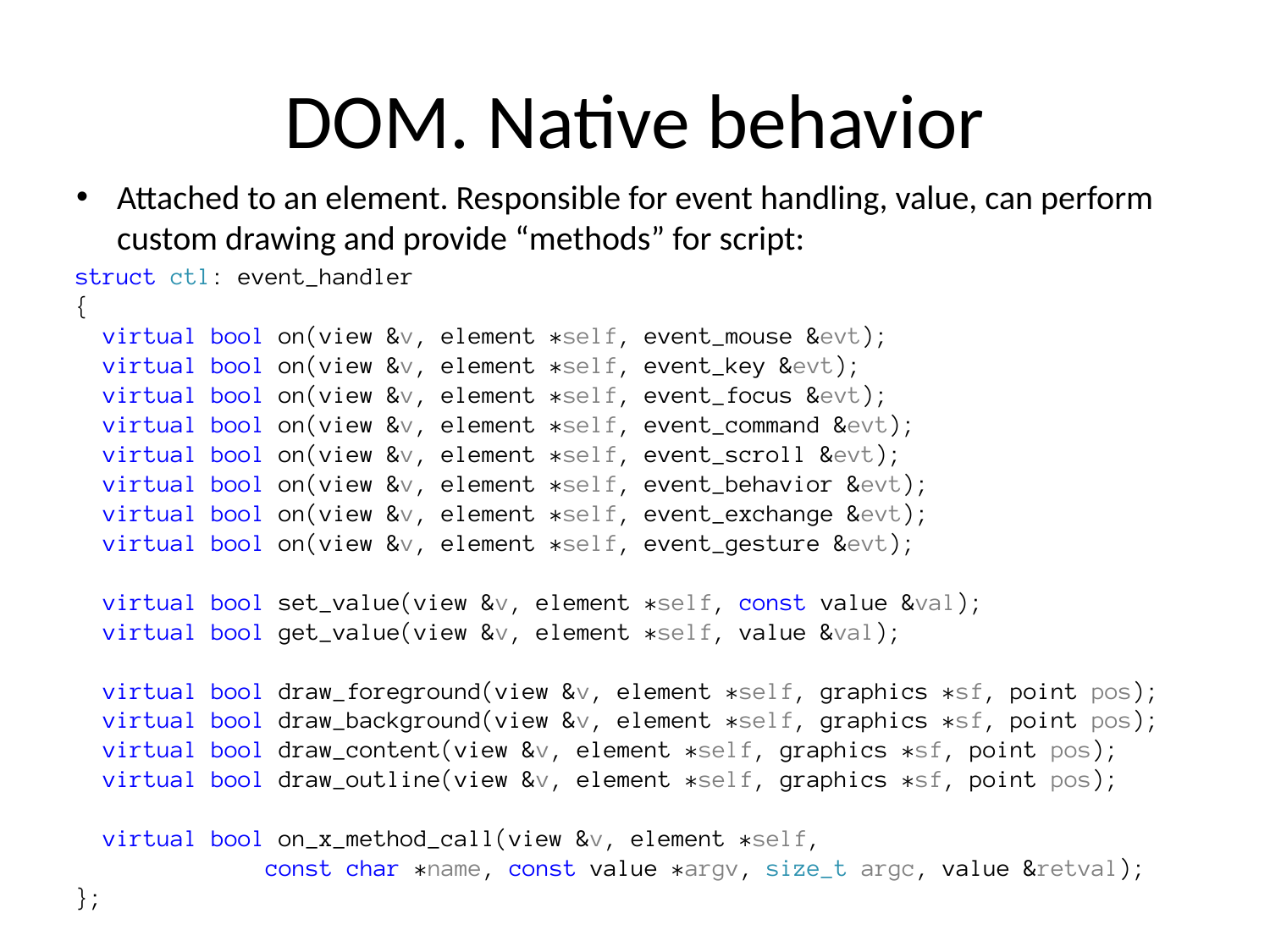

# DOM. Native behavior
Attached to an element. Responsible for event handling, value, can perform custom drawing and provide “methods” for script:
struct ctl: event_handler
{
  virtual bool on(view &v, element *self, event_mouse &evt);
  virtual bool on(view &v, element *self, event_key &evt);
  virtual bool on(view &v, element *self, event_focus &evt);
  virtual bool on(view &v, element *self, event_command &evt);
  virtual bool on(view &v, element *self, event_scroll &evt);
  virtual bool on(view &v, element *self, event_behavior &evt);
  virtual bool on(view &v, element *self, event_exchange &evt);
  virtual bool on(view &v, element *self, event_gesture &evt);

  virtual bool set_value(view &v, element *self, const value &val);
  virtual bool get_value(view &v, element *self, value &val);

  virtual bool draw_foreground(view &v, element *self, graphics *sf, point pos);
  virtual bool draw_background(view &v, element *self, graphics *sf, point pos);
  virtual bool draw_content(view &v, element *self, graphics *sf, point pos);
  virtual bool draw_outline(view &v, element *self, graphics *sf, point pos);

  virtual bool on_x_method_call(view &v, element *self,
              const char *name, const value *argv, size_t argc, value &retval);
};